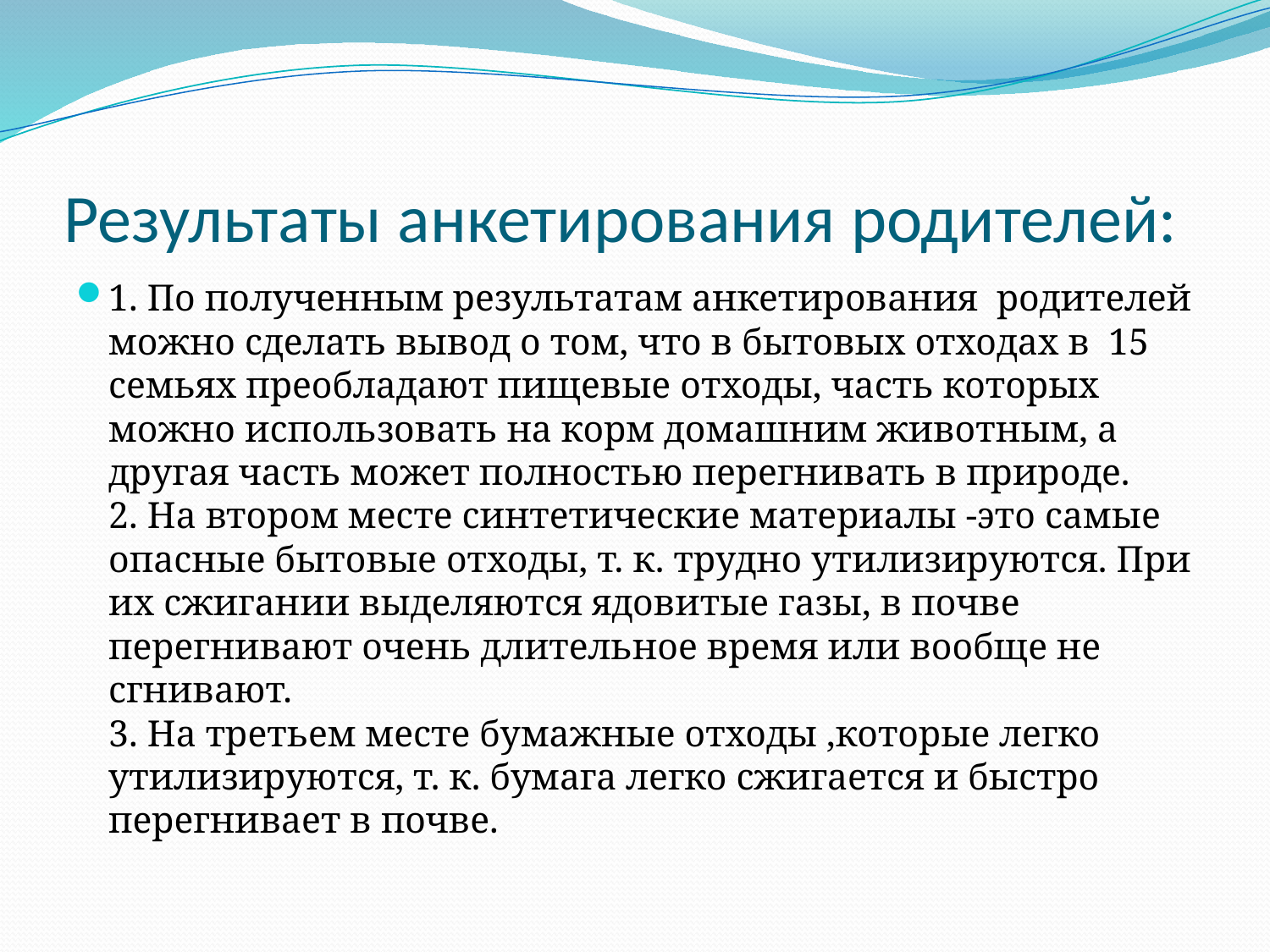

# Результаты анкетирования родителей:
1. По полученным результатам анкетирования  родителей можно сделать вывод о том, что в бытовых отходах в  15 семьях преобладают пищевые отходы, часть которых можно использовать на корм домашним животным, а другая часть может полностью перегнивать в природе.
2. На втором месте синтетические материалы -это самые опасные бытовые отходы, т. к. трудно утилизируются. При их сжигании выделяются ядовитые газы, в почве перегнивают очень длительное время или вообще не сгнивают.
3. На третьем месте бумажные отходы ,которые легко утилизируются, т. к. бумага легко сжигается и быстро перегнивает в почве.